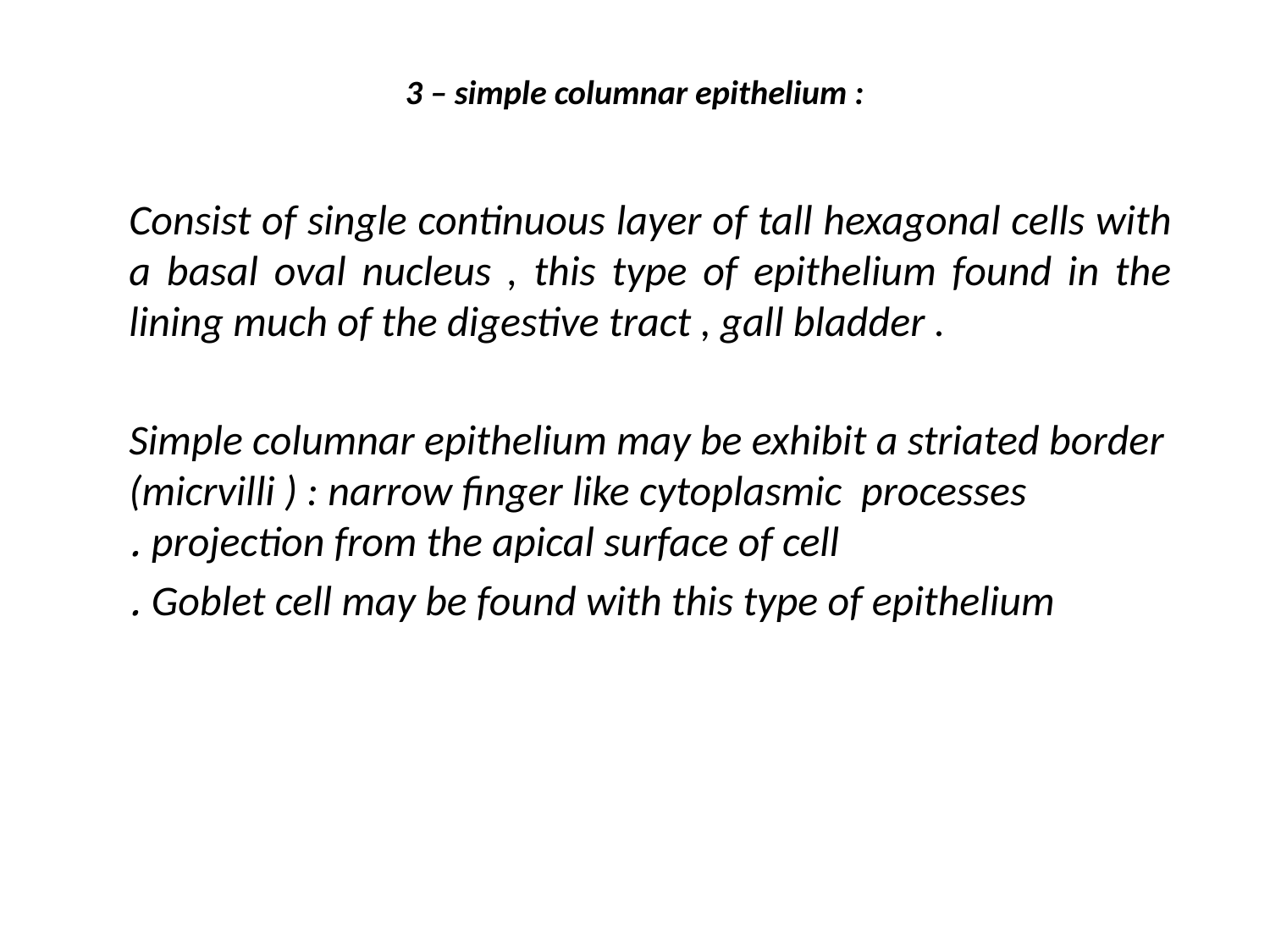

# 3 – simple columnar epithelium :

Consist of single continuous layer of tall hexagonal cells with a basal oval nucleus , this type of epithelium found in the lining much of the digestive tract , gall bladder .

Simple columnar epithelium may be exhibit a striated border (micrvilli ) : narrow finger like cytoplasmic  processes projection from the apical surface of cell .
Goblet cell may be found with this type of epithelium .